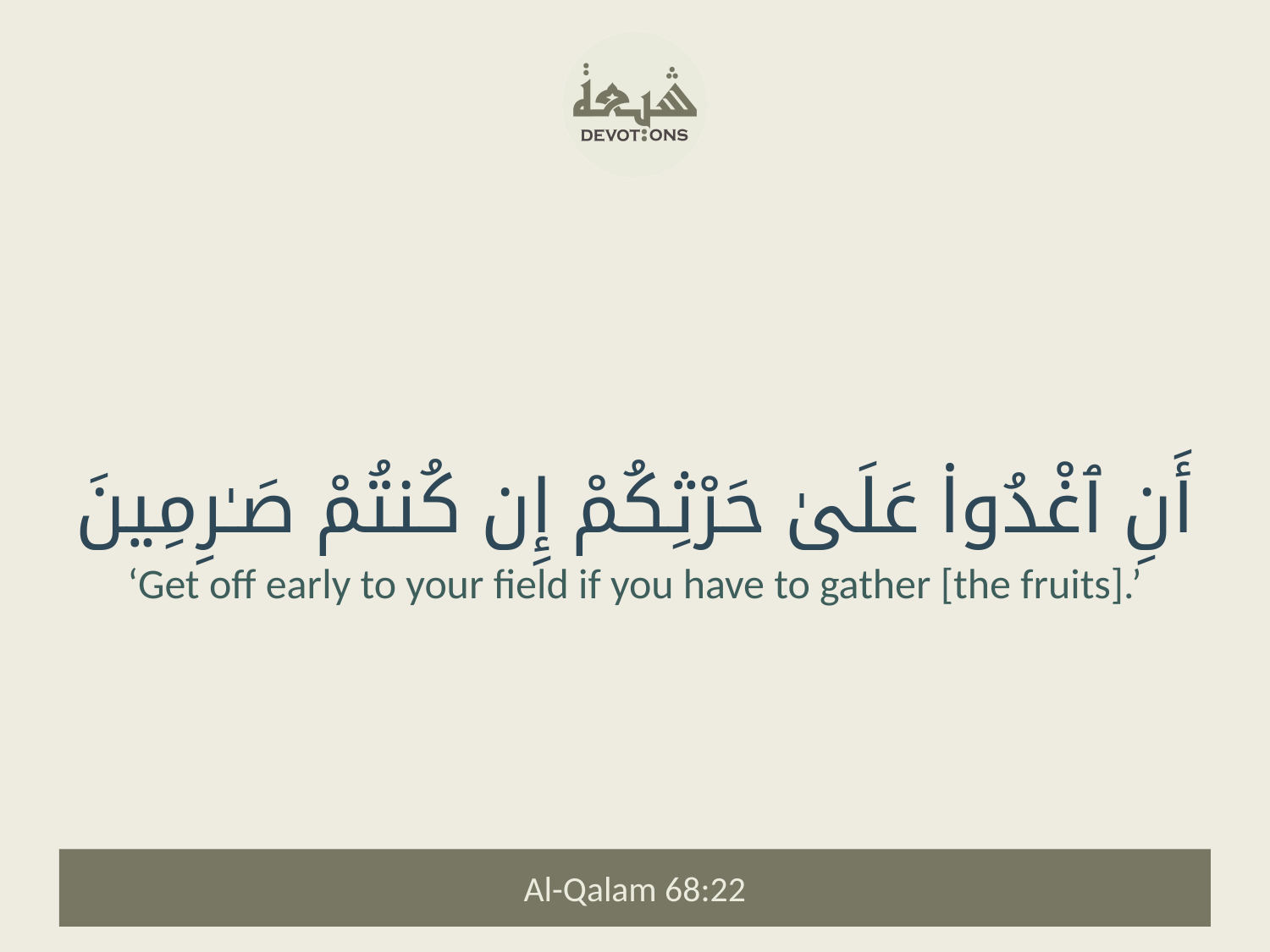

أَنِ ٱغْدُوا۟ عَلَىٰ حَرْثِكُمْ إِن كُنتُمْ صَـٰرِمِينَ
‘Get off early to your field if you have to gather [the fruits].’
Al-Qalam 68:22